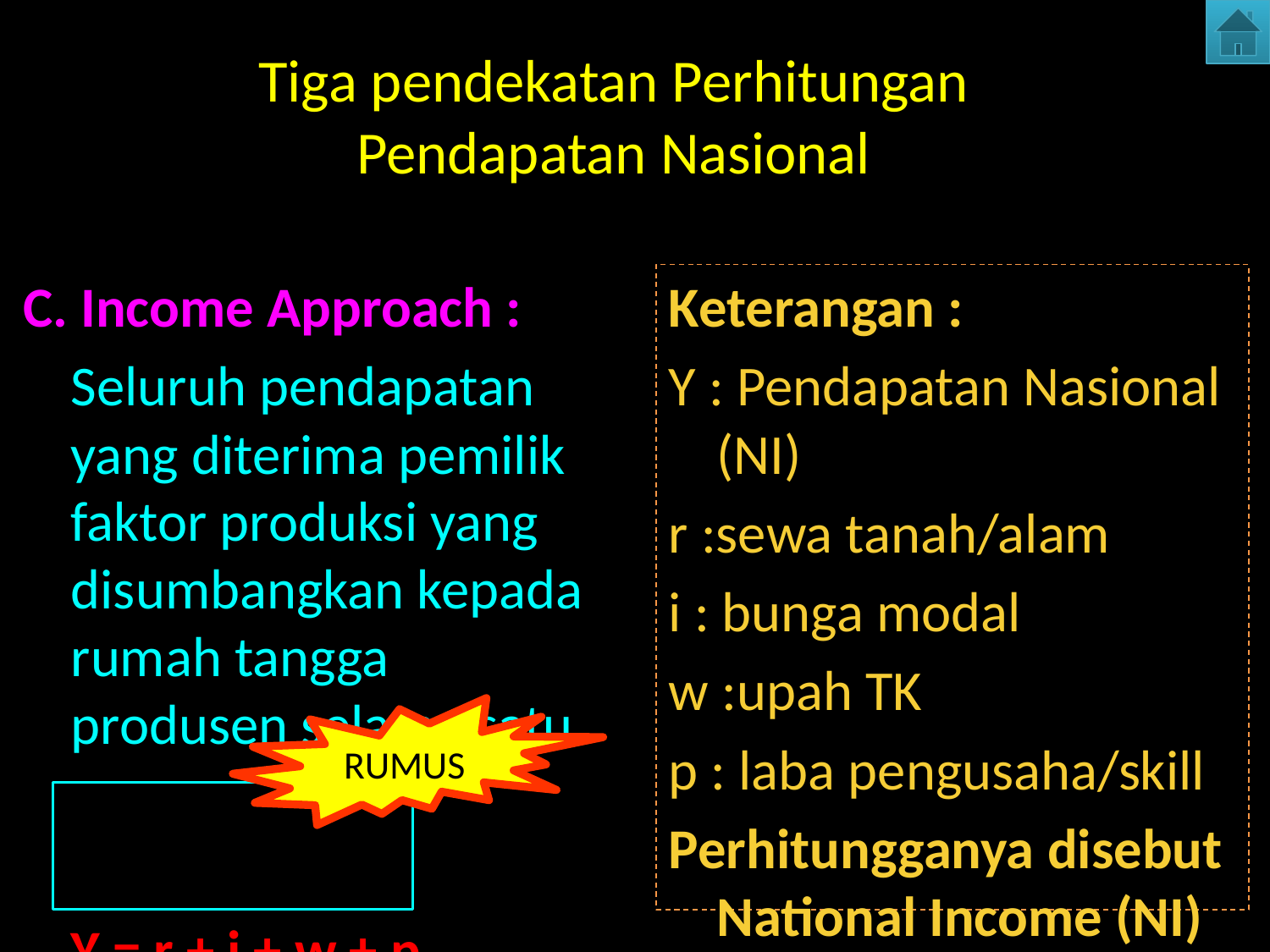

# Tiga pendekatan Perhitungan Pendapatan Nasional
C. Income Approach :
	Seluruh pendapatan yang diterima pemilik faktor produksi yang disumbangkan kepada rumah tangga produsen selama satu

	Y = r + i + w + p
Keterangan :
Y : Pendapatan Nasional (NI)
r :sewa tanah/alam
i : bunga modal
w :upah TK
p : laba pengusaha/skill
Perhitungganya disebut National Income (NI)
RUMUS